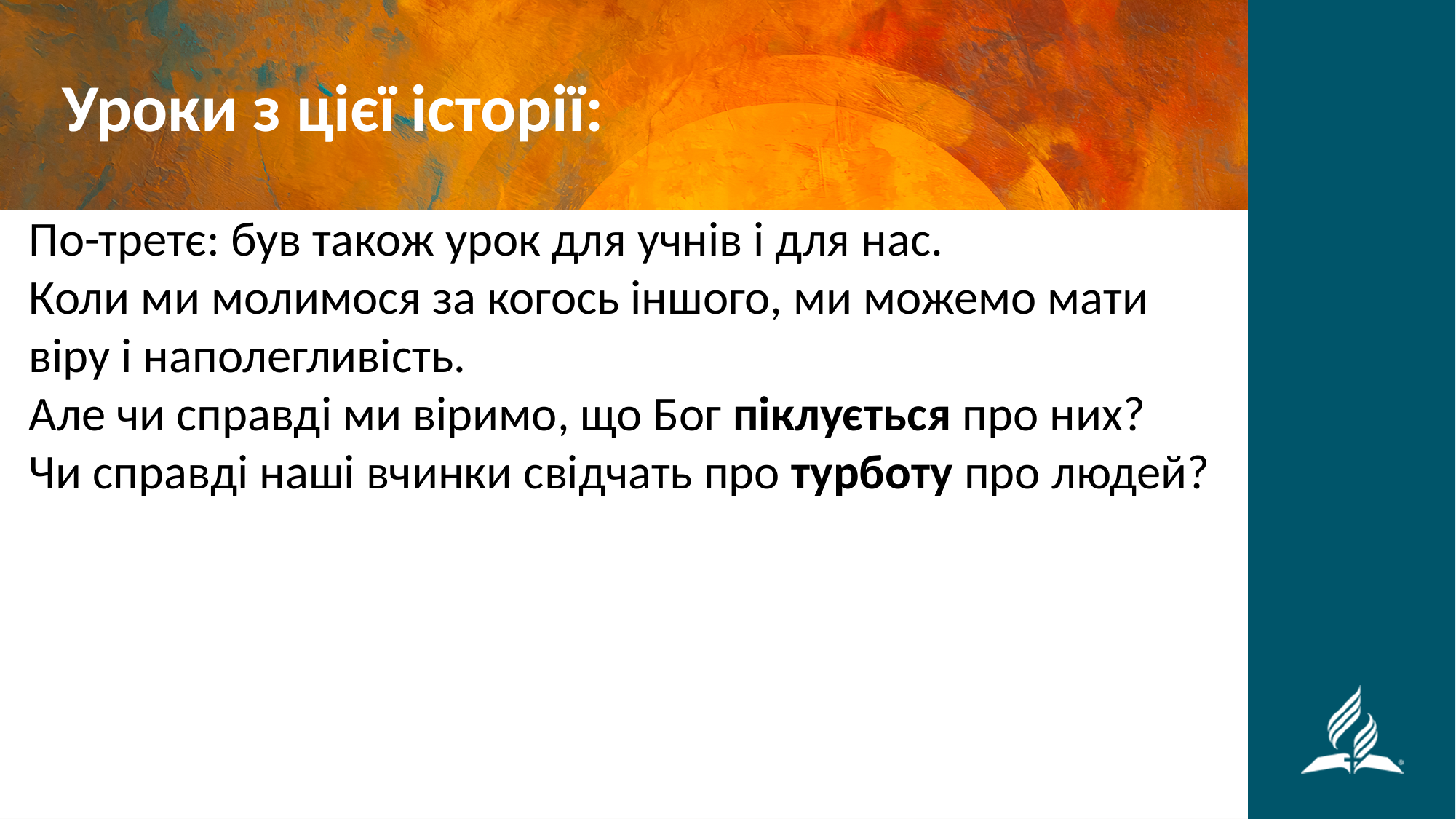

#
Уроки з цієї історії:
По-третє: був також урок для учнів і для нас.
Коли ми молимося за когось іншого, ми можемо мати віру і наполегливість.
Але чи справді ми віримо, що Бог піклується про них?
Чи справді наші вчинки свідчать про турботу про людей?